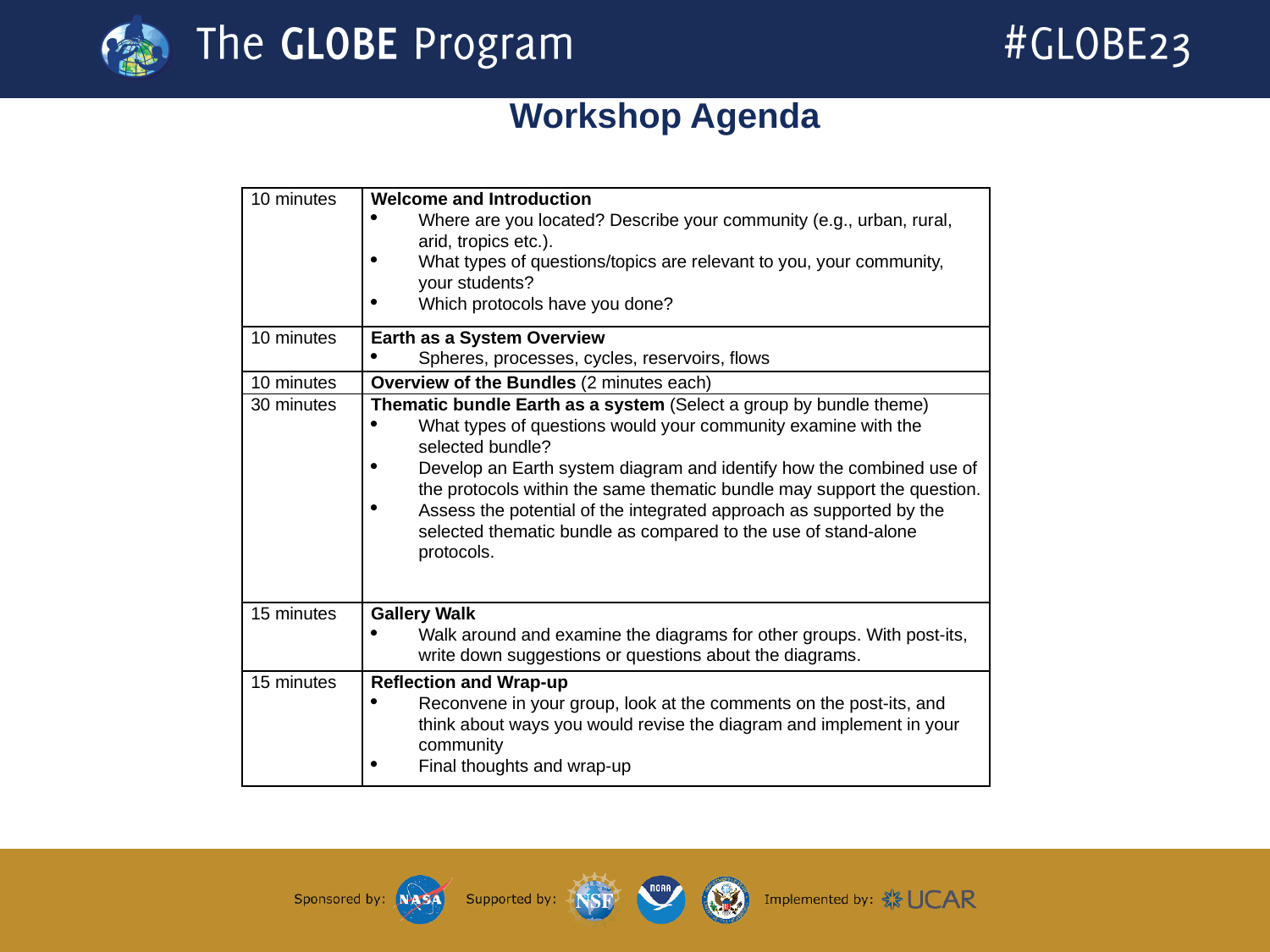

Workshop Agenda
| 10 minutes | Welcome and Introduction Where are you located? Describe your community (e.g., urban, rural, arid, tropics etc.). What types of questions/topics are relevant to you, your community, your students? Which protocols have you done? |
| --- | --- |
| 10 minutes | Earth as a System Overview Spheres, processes, cycles, reservoirs, flows |
| 10 minutes | Overview of the Bundles (2 minutes each) |
| 30 minutes | Thematic bundle Earth as a system (Select a group by bundle theme) What types of questions would your community examine with the selected bundle? Develop an Earth system diagram and identify how the combined use of the protocols within the same thematic bundle may support the question. Assess the potential of the integrated approach as supported by the selected thematic bundle as compared to the use of stand-alone protocols. |
| 15 minutes | Gallery Walk Walk around and examine the diagrams for other groups. With post-its, write down suggestions or questions about the diagrams. |
| 15 minutes | Reflection and Wrap-up Reconvene in your group, look at the comments on the post-its, and think about ways you would revise the diagram and implement in your community Final thoughts and wrap-up |